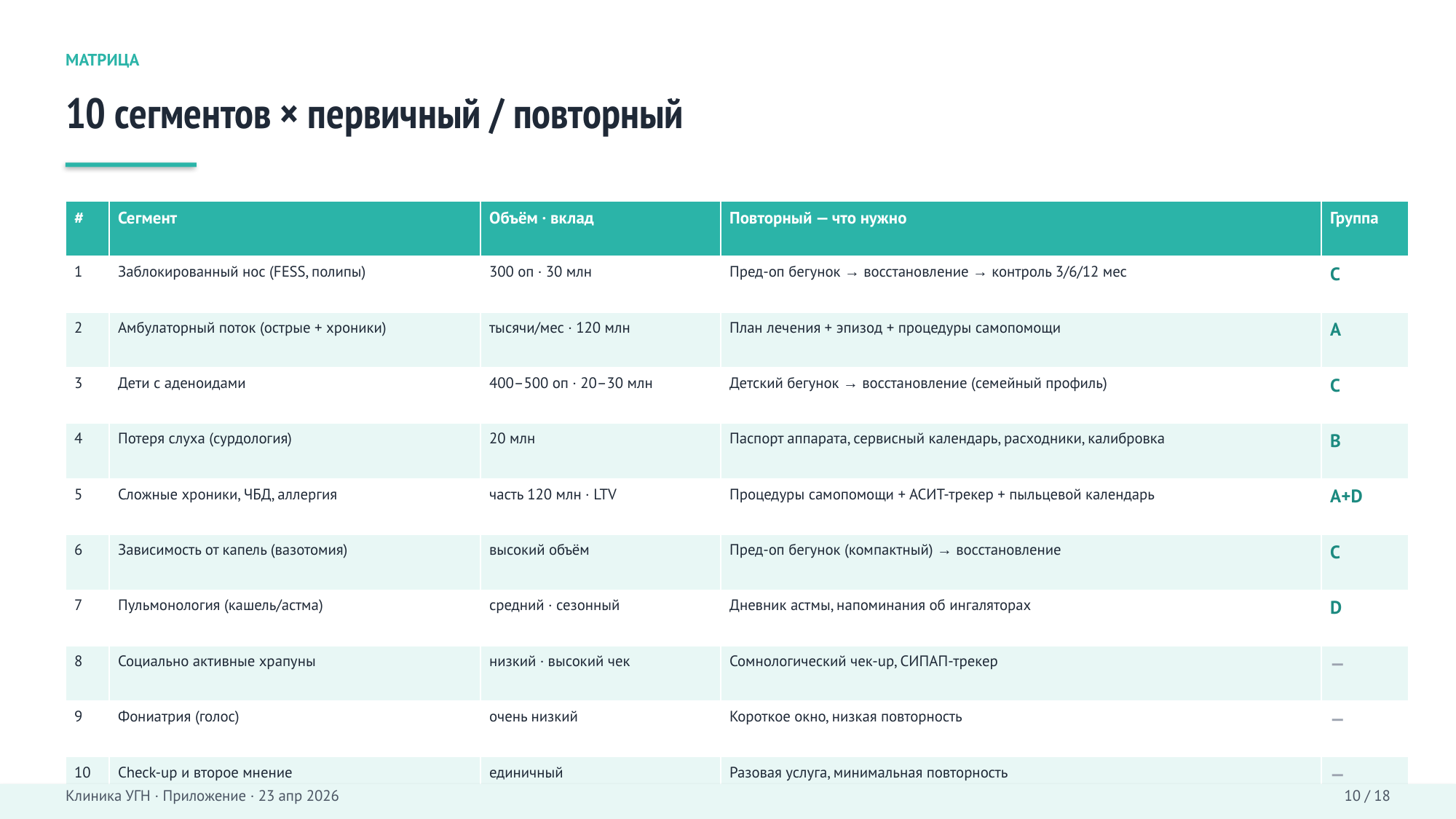

МАТРИЦА
10 сегментов × первичный / повторный

| # | Сегмент | Объём · вклад | Повторный — что нужно | Группа |
| --- | --- | --- | --- | --- |
| 1 | Заблокированный нос (FESS, полипы) | 300 оп · 30 млн | Пред-оп бегунок → восстановление → контроль 3/6/12 мес | C |
| 2 | Амбулаторный поток (острые + хроники) | тысячи/мес · 120 млн | План лечения + эпизод + процедуры самопомощи | A |
| 3 | Дети с аденоидами | 400–500 оп · 20–30 млн | Детский бегунок → восстановление (семейный профиль) | C |
| 4 | Потеря слуха (сурдология) | 20 млн | Паспорт аппарата, сервисный календарь, расходники, калибровка | B |
| 5 | Сложные хроники, ЧБД, аллергия | часть 120 млн · LTV | Процедуры самопомощи + АСИТ-трекер + пыльцевой календарь | A+D |
| 6 | Зависимость от капель (вазотомия) | высокий объём | Пред-оп бегунок (компактный) → восстановление | C |
| 7 | Пульмонология (кашель/астма) | средний · сезонный | Дневник астмы, напоминания об ингаляторах | D |
| 8 | Социально активные храпуны | низкий · высокий чек | Сомнологический чек-up, СИПАП-трекер | — |
| 9 | Фониатрия (голос) | очень низкий | Короткое окно, низкая повторность | — |
| 10 | Check-up и второе мнение | единичный | Разовая услуга, минимальная повторность | — |

Клиника УГН · Приложение · 23 апр 2026
10 / 18